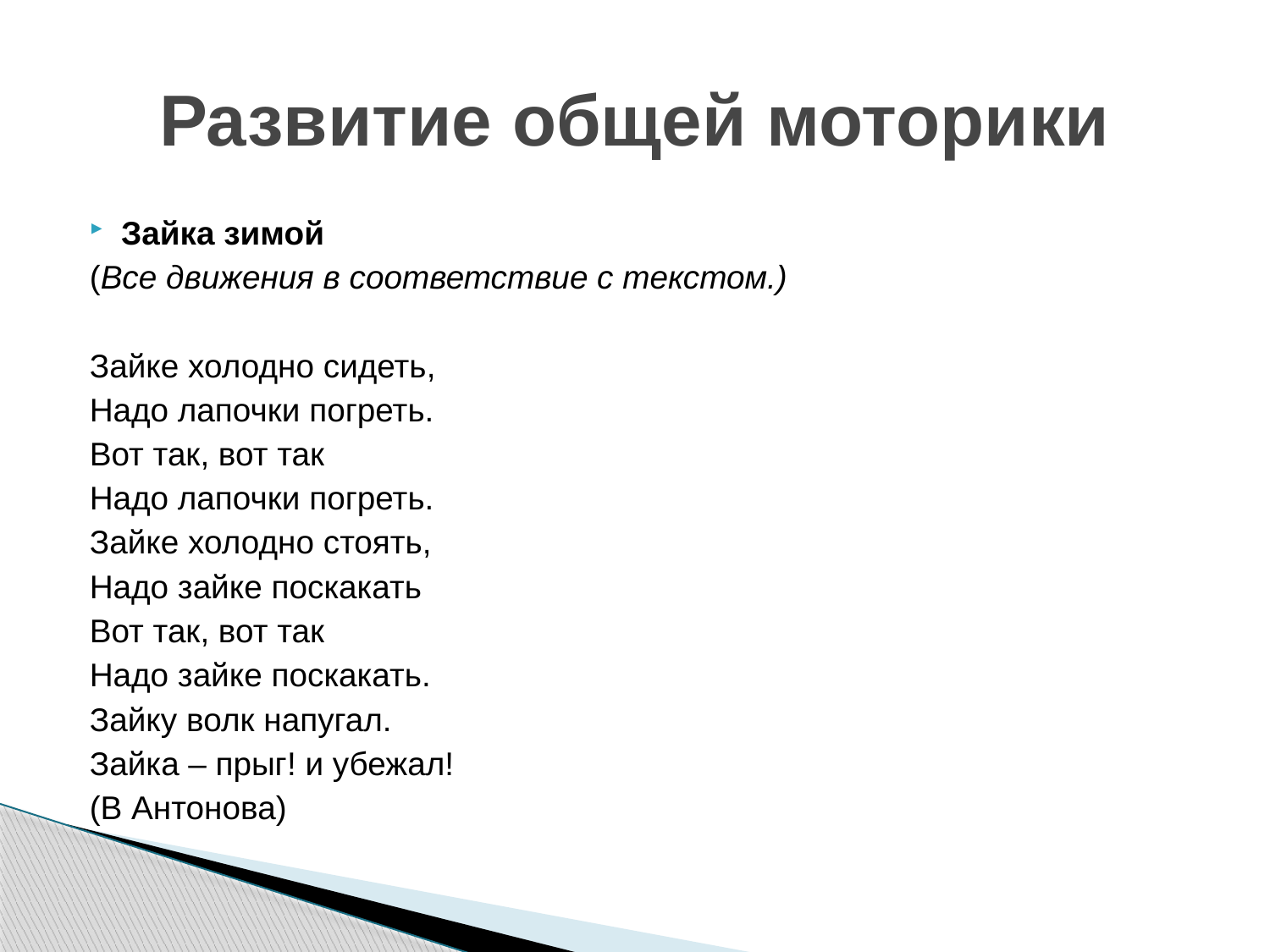

# Развитие общей моторики
Зайка зимой
(Все движения в соответствие с текстом.)

Зайке холодно сидеть,
Надо лапочки погреть.
Вот так, вот так
Надо лапочки погреть.
Зайке холодно стоять,
Надо зайке поскакать
Вот так, вот так
Надо зайке поскакать.
Зайку волк напугал.
Зайка – прыг! и убежал!
(В Антонова)